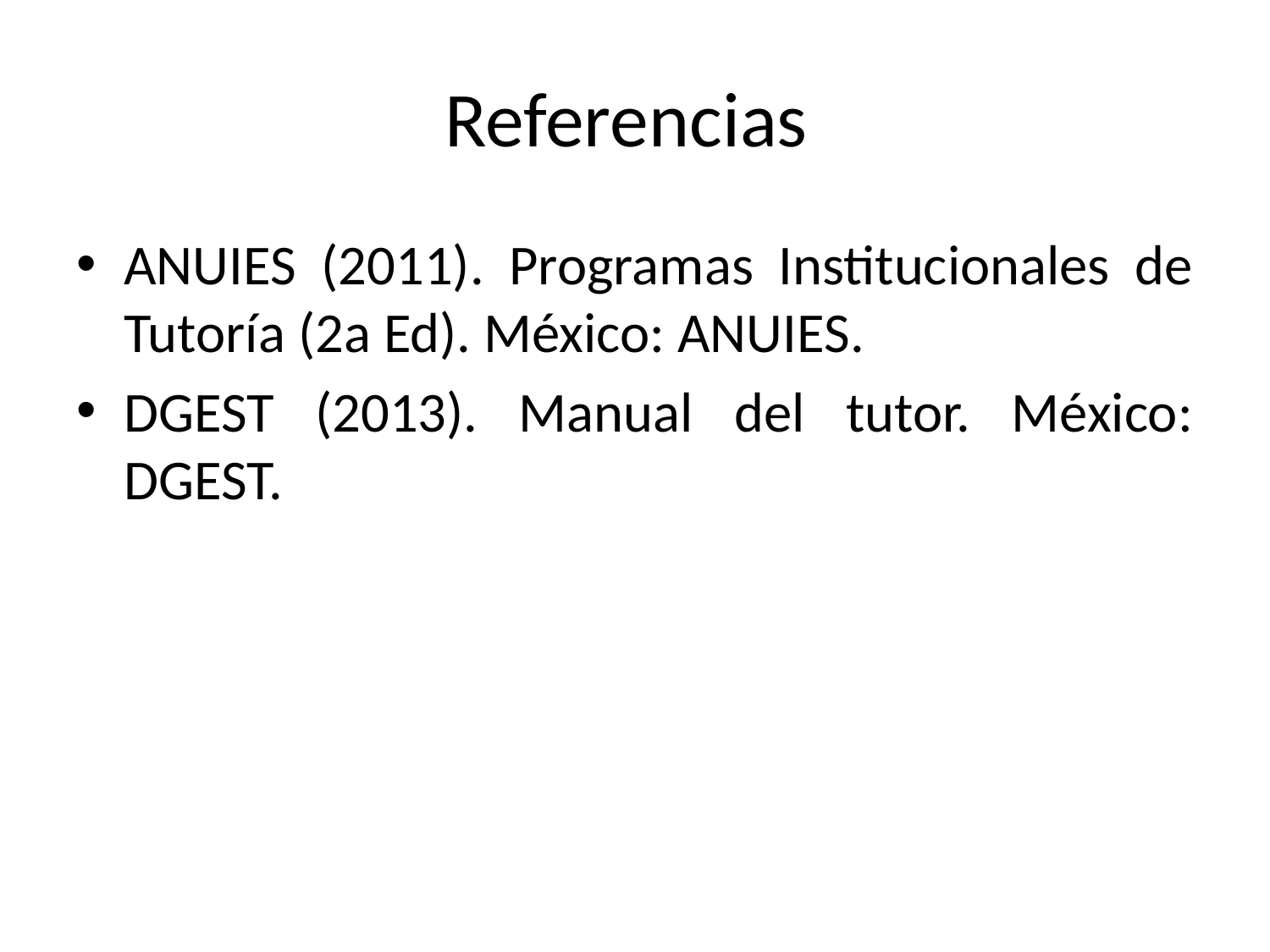

# Referencias
ANUIES (2011). Programas Institucionales de Tutoría (2a Ed). México: ANUIES.
DGEST (2013). Manual del tutor. México: DGEST.